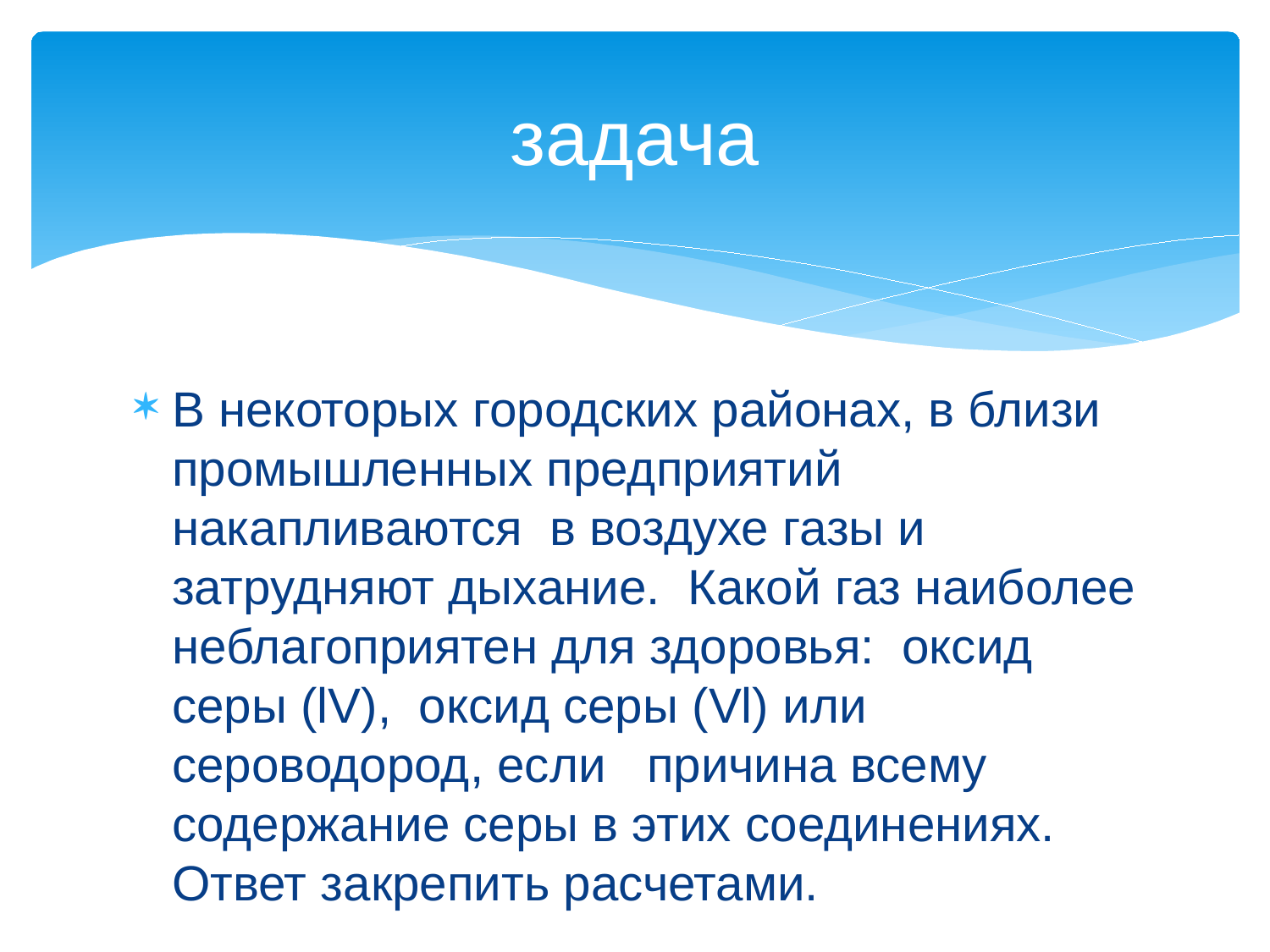

# задача
В некоторых городских районах, в близи промышленных предприятий  накапливаются  в воздухе газы и затрудняют дыхание.  Какой газ наиболее неблагоприятен для здоровья:  оксид серы (lV),  оксид серы (Vl) или сероводород, если   причина всему содержание серы в этих соединениях.  Ответ закрепить расчетами.